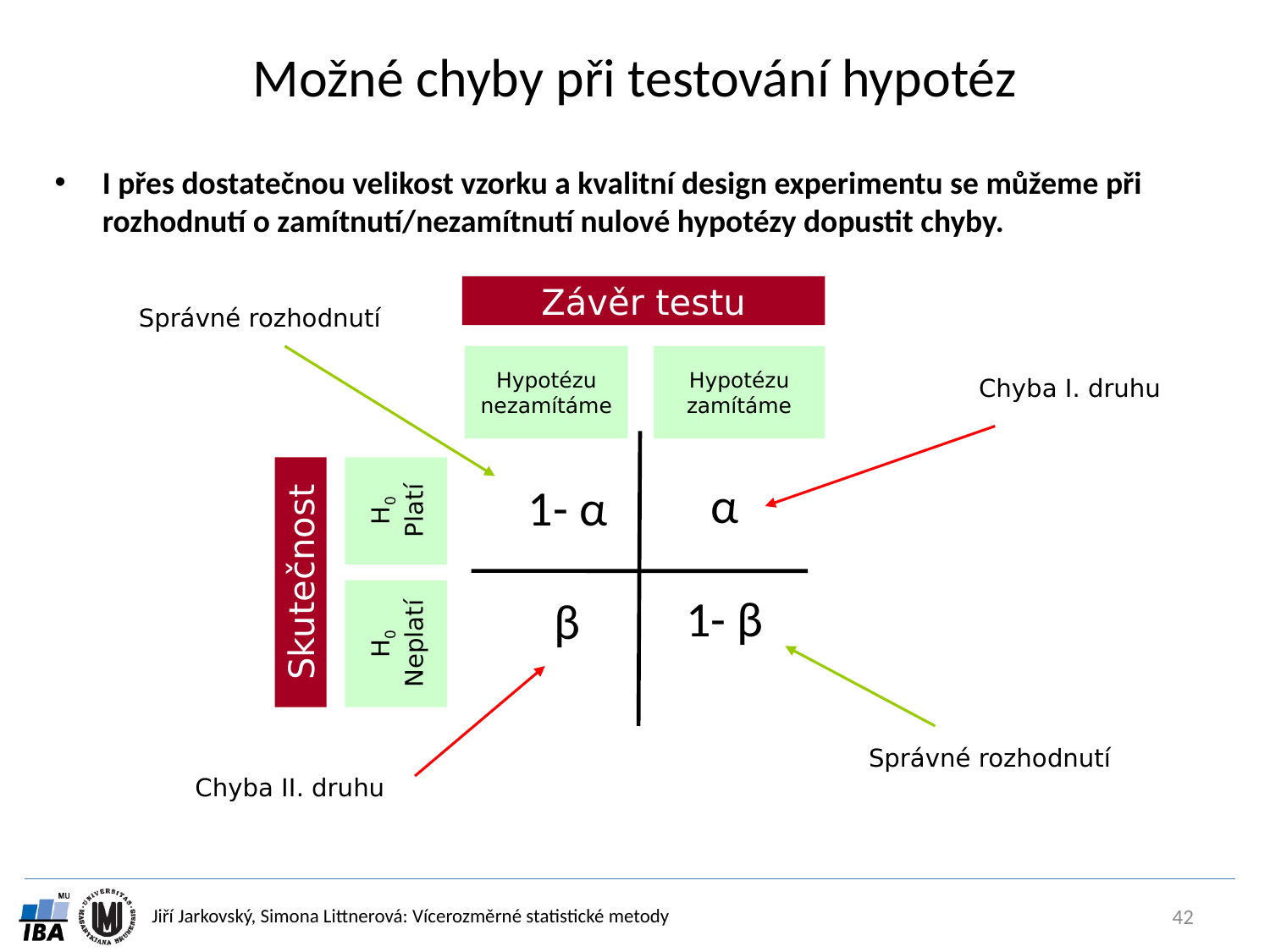

# Možné chyby při testování hypotéz
I přes dostatečnou velikost vzorku a kvalitní design experimentu se můžeme při rozhodnutí o zamítnutí/nezamítnutí nulové hypotézy dopustit chyby.
Závěr testu
Správné rozhodnutí

Hypotézu
nezamítáme
Hypotézu
zamítáme
Chyba I. druhu

H0
Platí
α
1- α
Skutečnost

1- β
β
H0
Neplatí

Správné rozhodnutí
Chyba II. druhu
42